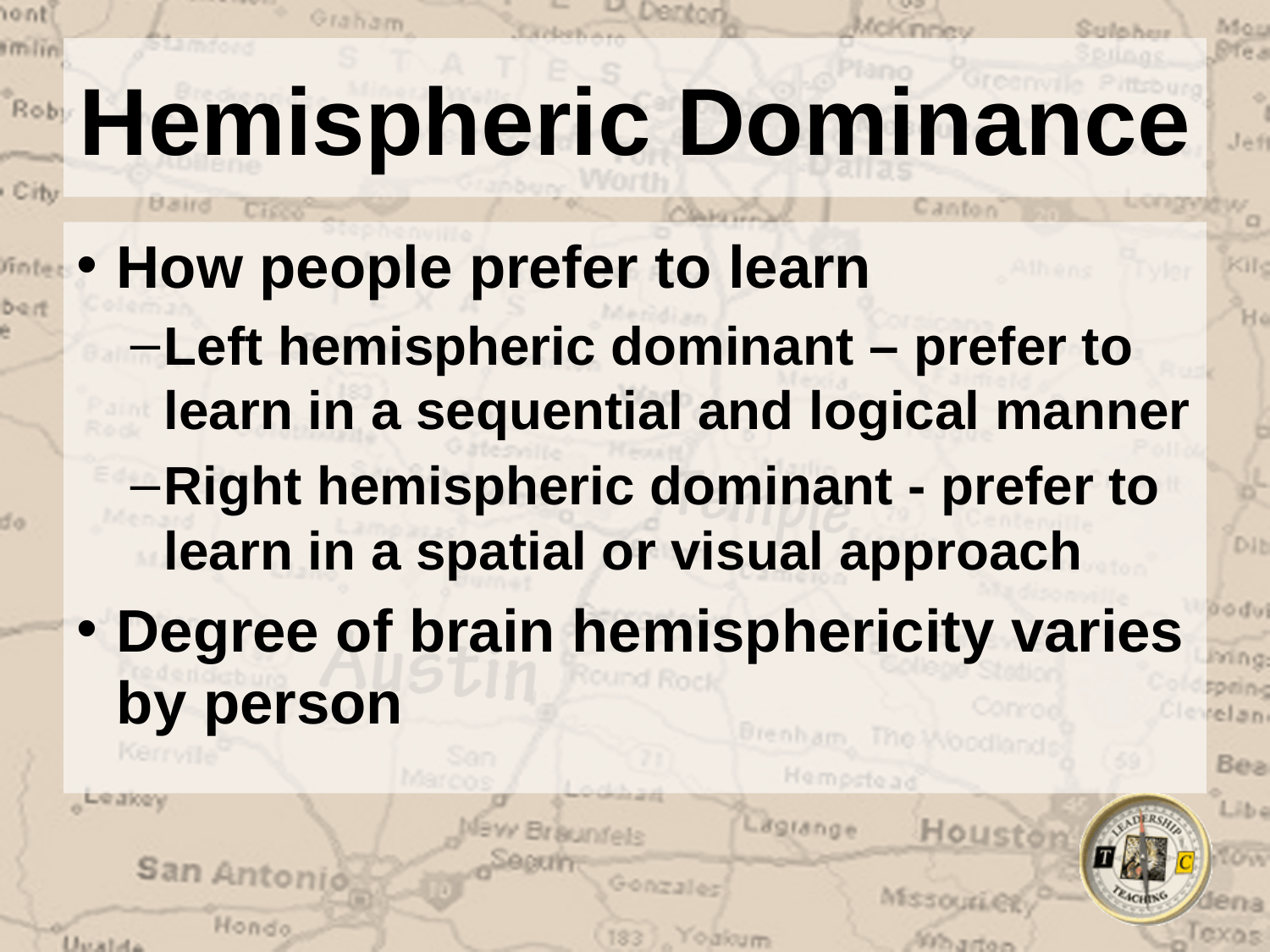

# Hemispheric Dominance
How people prefer to learn
Left hemispheric dominant – prefer to learn in a sequential and logical manner
Right hemispheric dominant - prefer to learn in a spatial or visual approach
Degree of brain hemisphericity varies by person